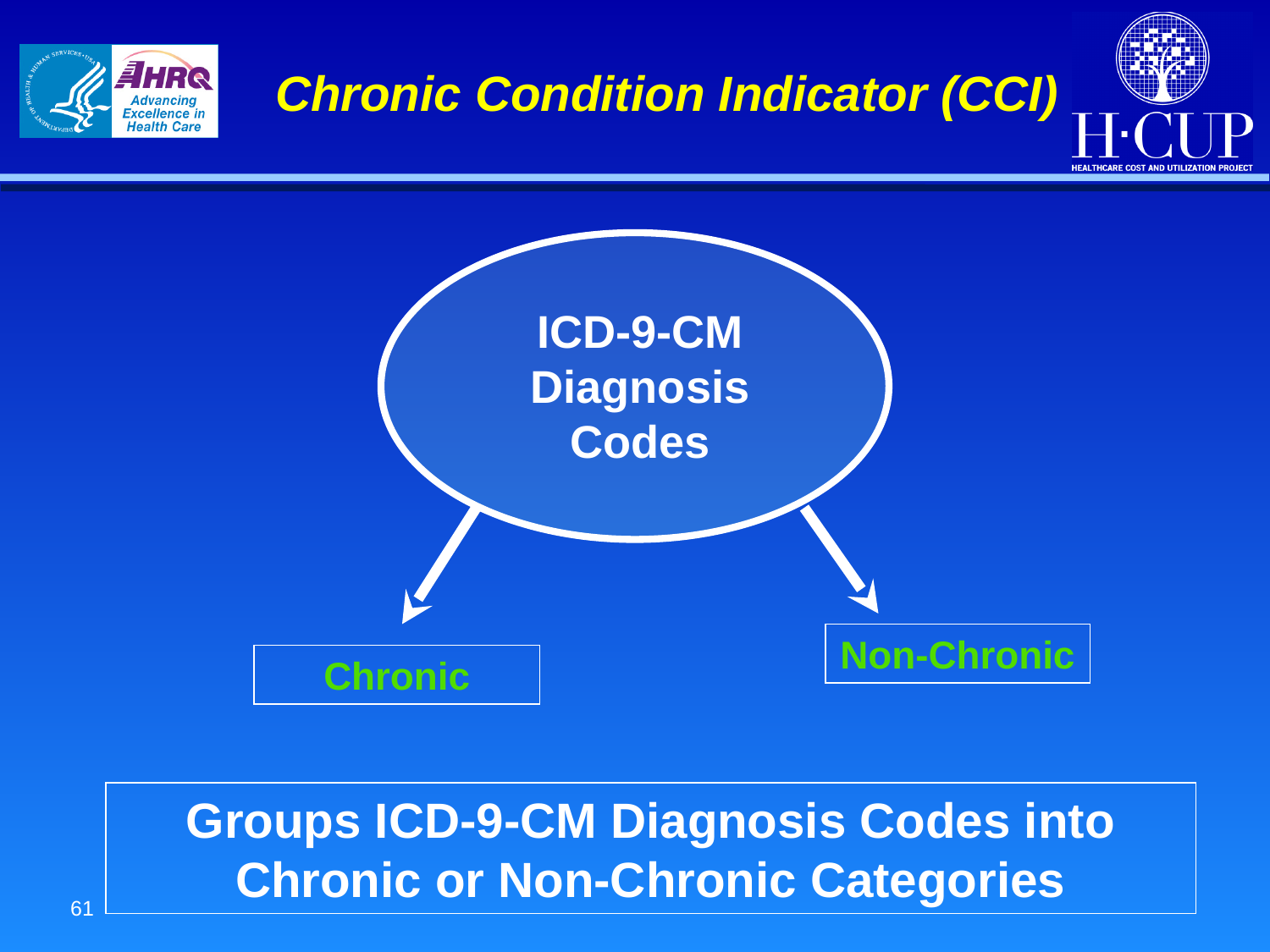

# Chronic Condition Indicator (CCI)

ICD-9-CM Diagnosis Codes

Non-Chronic
Chronic
Groups ICD-9-CM Diagnosis Codes into Chronic or Non-Chronic Categories
61